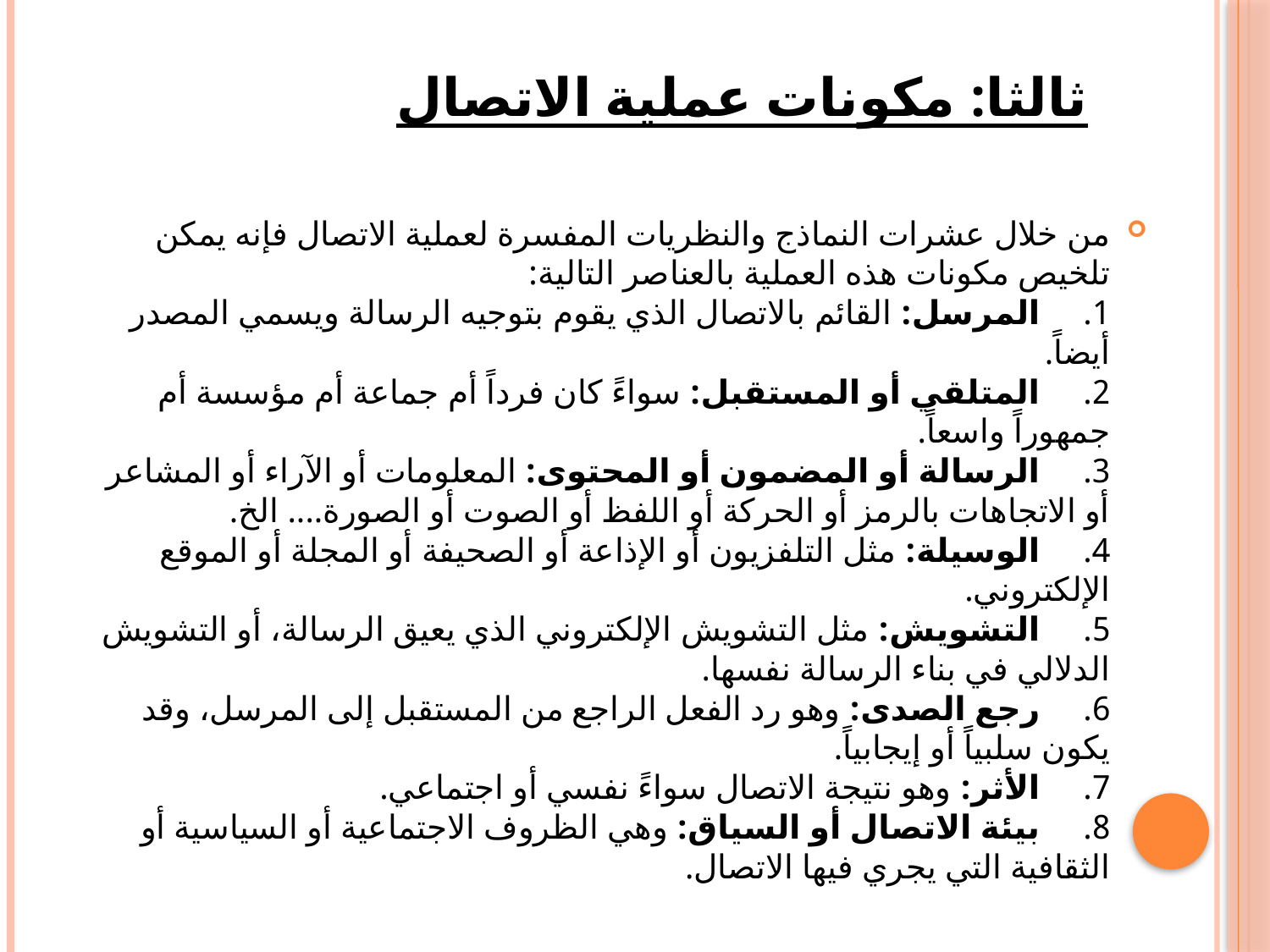

# ثالثا: مكونات عملية الاتصال
من خلال عشرات النماذج والنظريات المفسرة لعملية الاتصال فإنه يمكن تلخيص مكونات هذه العملية بالعناصر التالية:
1.     المرسل: القائم بالاتصال الذي يقوم بتوجيه الرسالة ويسمي المصدر أيضاً.
2.     المتلقي أو المستقبل: سواءً كان فرداً أم جماعة أم مؤسسة أم جمهوراً واسعاً. 
3.     الرسالة أو المضمون أو المحتوى: المعلومات أو الآراء أو المشاعر أو الاتجاهات بالرمز أو الحركة أو اللفظ أو الصوت أو الصورة.... الخ. 
4.     الوسيلة: مثل التلفزيون أو الإذاعة أو الصحيفة أو المجلة أو الموقع الإلكتروني. 
5.     التشويش: مثل التشويش الإلكتروني الذي يعيق الرسالة، أو التشويش الدلالي في بناء الرسالة نفسها. 
6.     رجع الصدى: وهو رد الفعل الراجع من المستقبل إلى المرسل، وقد يكون سلبياً أو إيجابياً. 
7.     الأثر: وهو نتيجة الاتصال سواءً نفسي أو اجتماعي. 
8.     بيئة الاتصال أو السياق: وهي الظروف الاجتماعية أو السياسية أو الثقافية التي يجري فيها الاتصال.